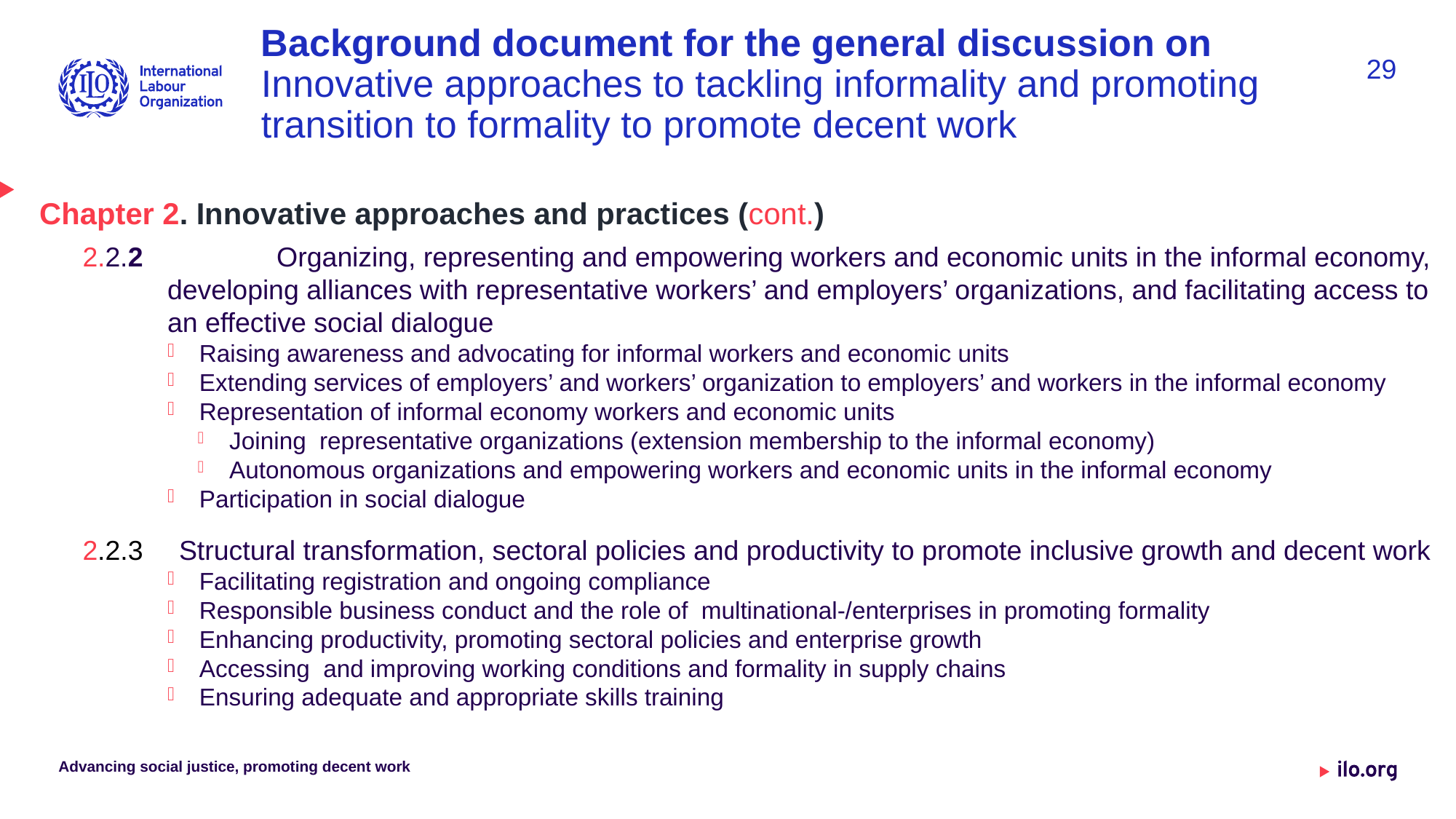

# Background document for the general discussion on Innovative approaches to tackling informality and promoting transition to formality to promote decent work
29
Chapter 2. Innovative approaches and practices (cont.)
2.2.2 		Organizing, representing and empowering workers and economic units in the informal economy, developing alliances with representative workers’ and employers’ organizations, and facilitating access to an effective social dialogue
Raising awareness and advocating for informal workers and economic units
Extending services of employers’ and workers’ organization to employers’ and workers in the informal economy
Representation of informal economy workers and economic units
Joining  representative organizations (extension membership to the informal economy)
Autonomous organizations and empowering workers and economic units in the informal economy
Participation in social dialogue
2.2.3 	Structural transformation, sectoral policies and productivity to promote inclusive growth and decent work
Facilitating registration and ongoing compliance
Responsible business conduct and the role of  multinational-/enterprises in promoting formality
Enhancing productivity, promoting sectoral policies and enterprise growth
Accessing  and improving working conditions and formality in supply chains
Ensuring adequate and appropriate skills training
Advancing social justice, promoting decent work
Date: Monday / 01 / October / 2019